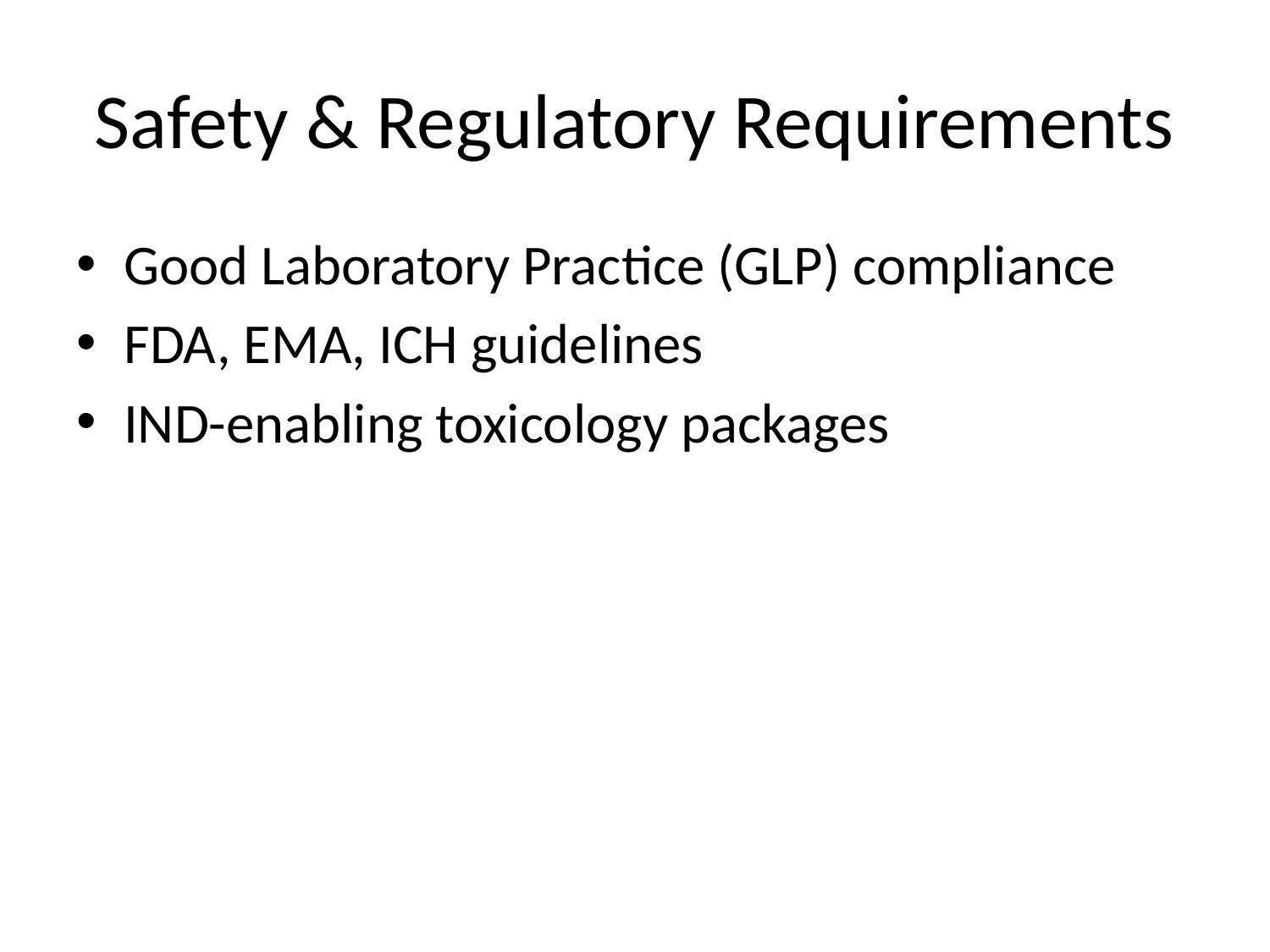

# Safety & Regulatory Requirements
Good Laboratory Practice (GLP) compliance
FDA, EMA, ICH guidelines
IND-enabling toxicology packages